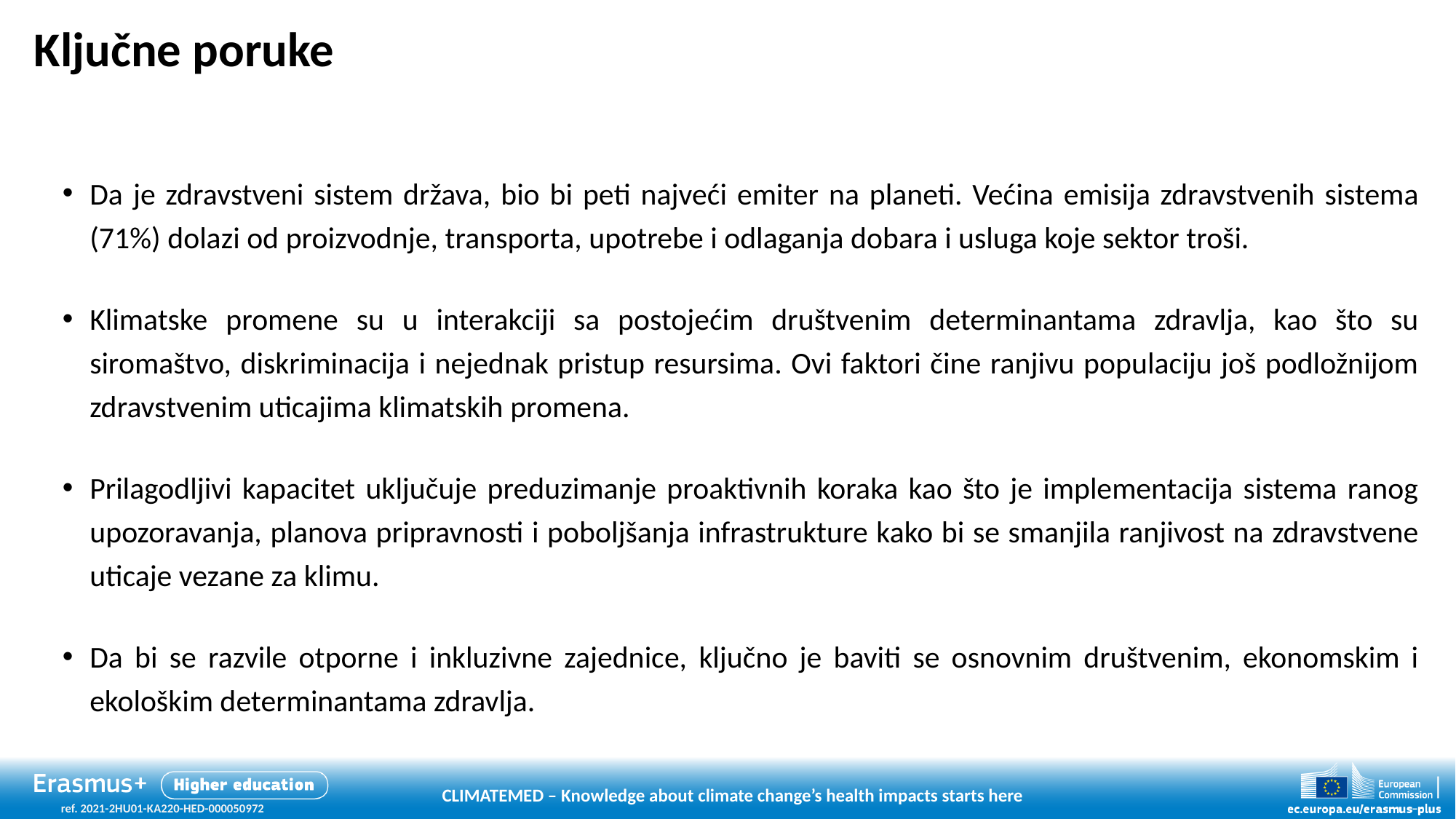

# Ključne poruke
Da je zdravstveni sistem država, bio bi peti najveći emiter na planeti. Većina emisija zdravstvenih sistema (71%) dolazi od proizvodnje, transporta, upotrebe i odlaganja dobara i usluga koje sektor troši.
Klimatske promene su u interakciji sa postojećim društvenim determinantama zdravlja, kao što su siromaštvo, diskriminacija i nejednak pristup resursima. Ovi faktori čine ranjivu populaciju još podložnijom zdravstvenim uticajima klimatskih promena.
Prilagodljivi kapacitet uključuje preduzimanje proaktivnih koraka kao što je implementacija sistema ranog upozoravanja, planova pripravnosti i poboljšanja infrastrukture kako bi se smanjila ranjivost na zdravstvene uticaje vezane za klimu.
Da bi se razvile otporne i inkluzivne zajednice, ključno je baviti se osnovnim društvenim, ekonomskim i ekološkim determinantama zdravlja.